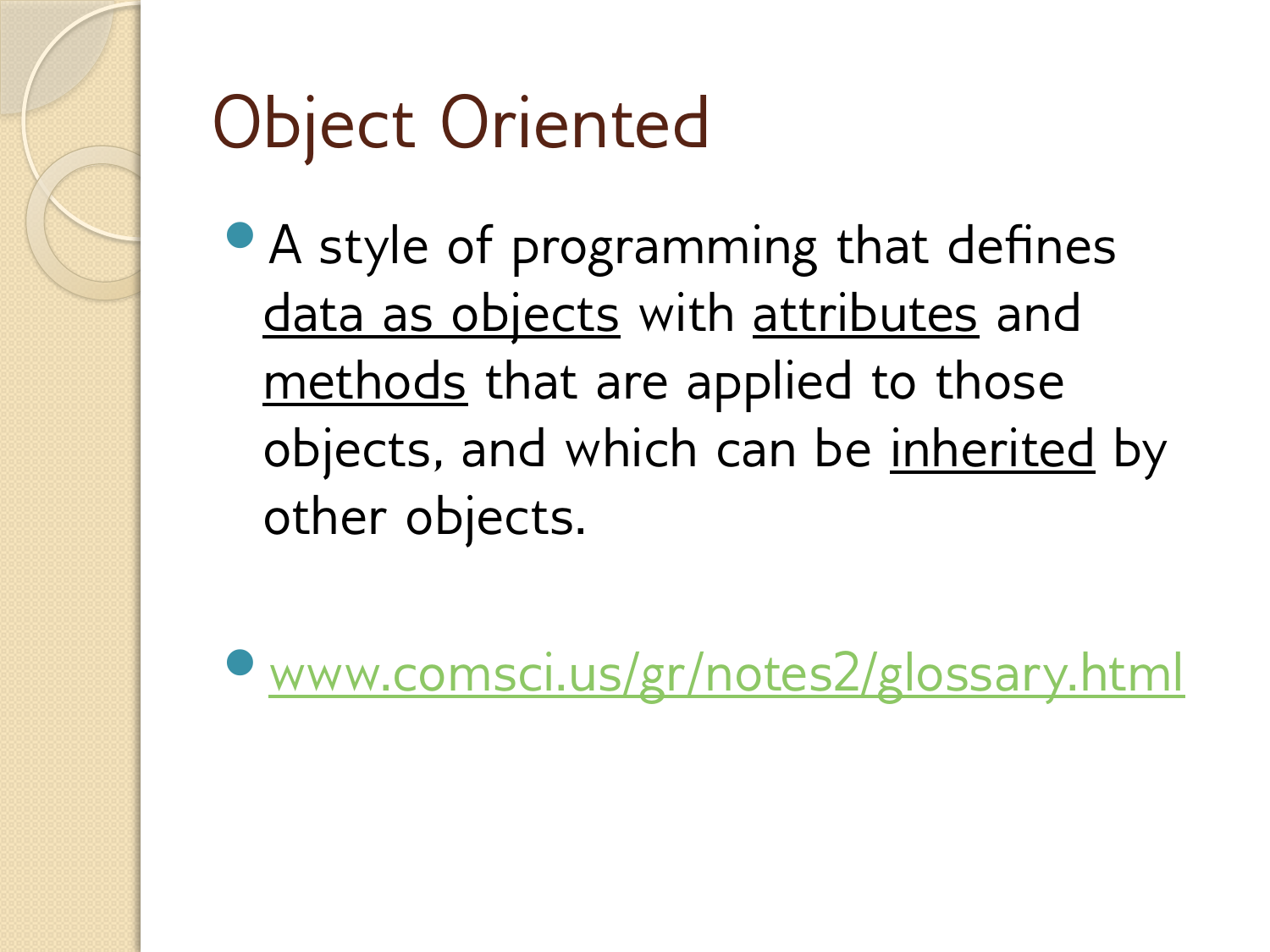

# Object Oriented
A style of programming that defines data as objects with attributes and methods that are applied to those objects, and which can be inherited by other objects.

www.comsci.us/gr/notes2/glossary.html